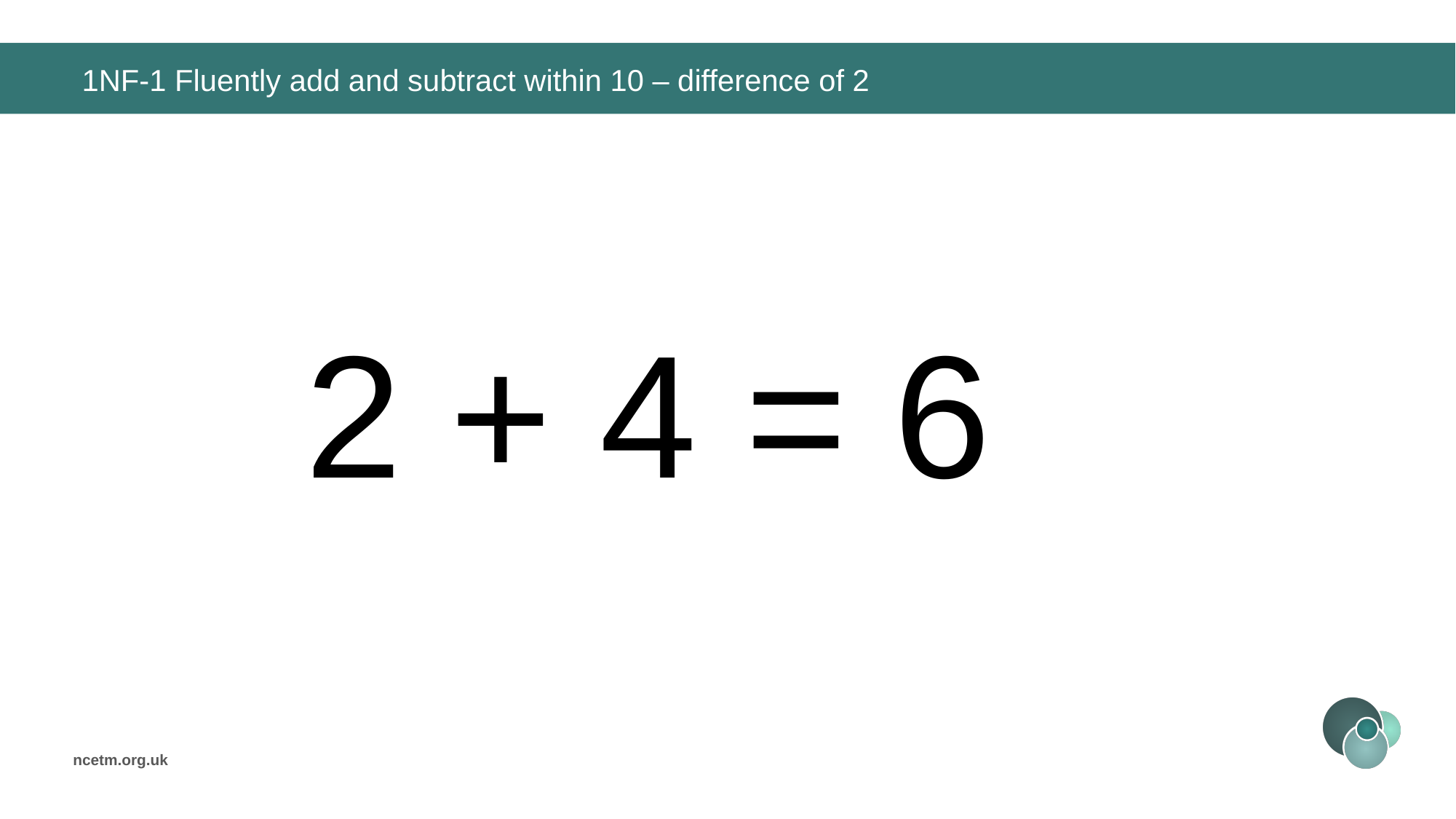

# 1NF-1 Fluently add and subtract within 10 – difference of 2
2 + 4 =
6